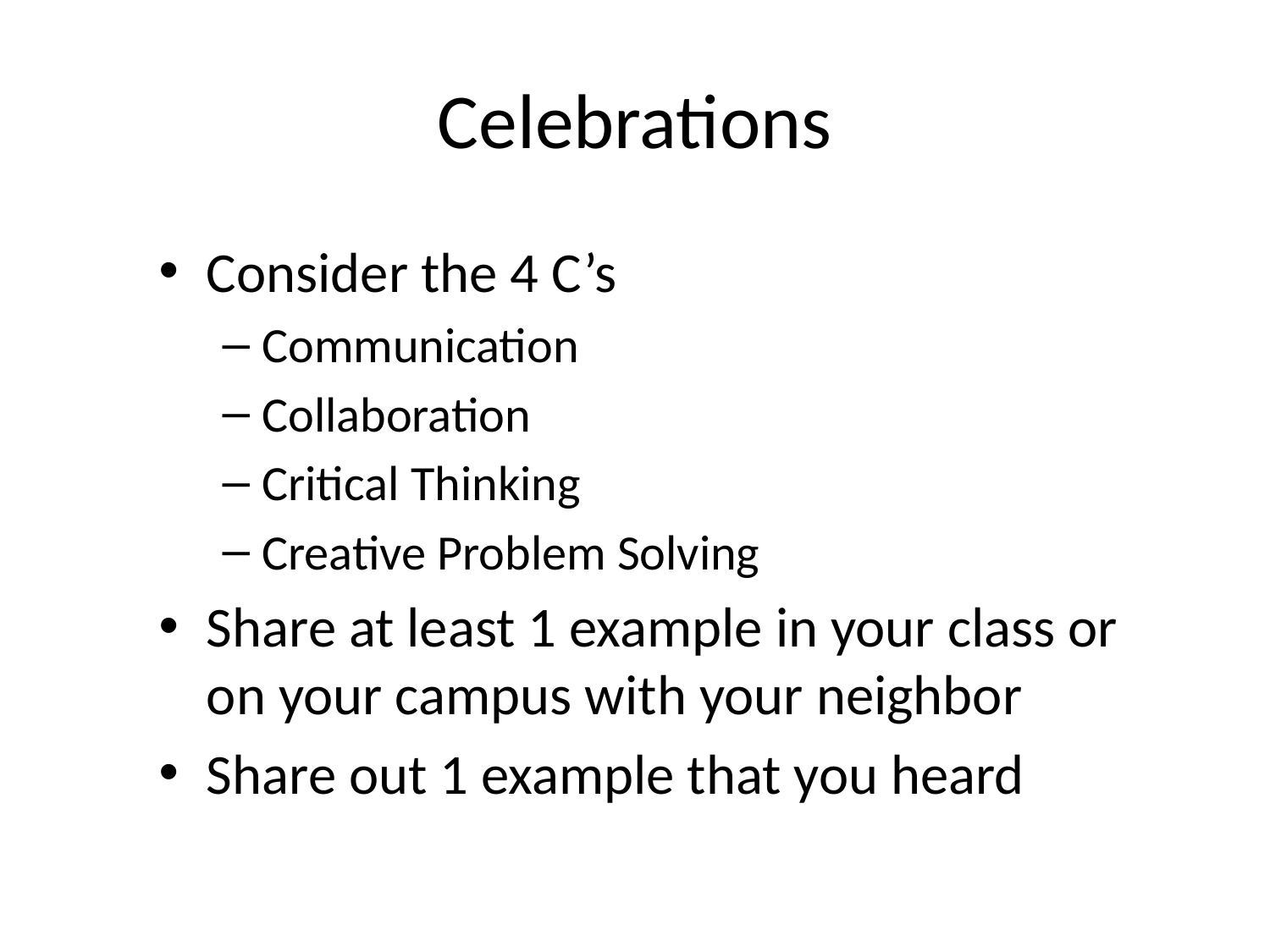

# Celebrations
Consider the 4 C’s
Communication
Collaboration
Critical Thinking
Creative Problem Solving
Share at least 1 example in your class or on your campus with your neighbor
Share out 1 example that you heard